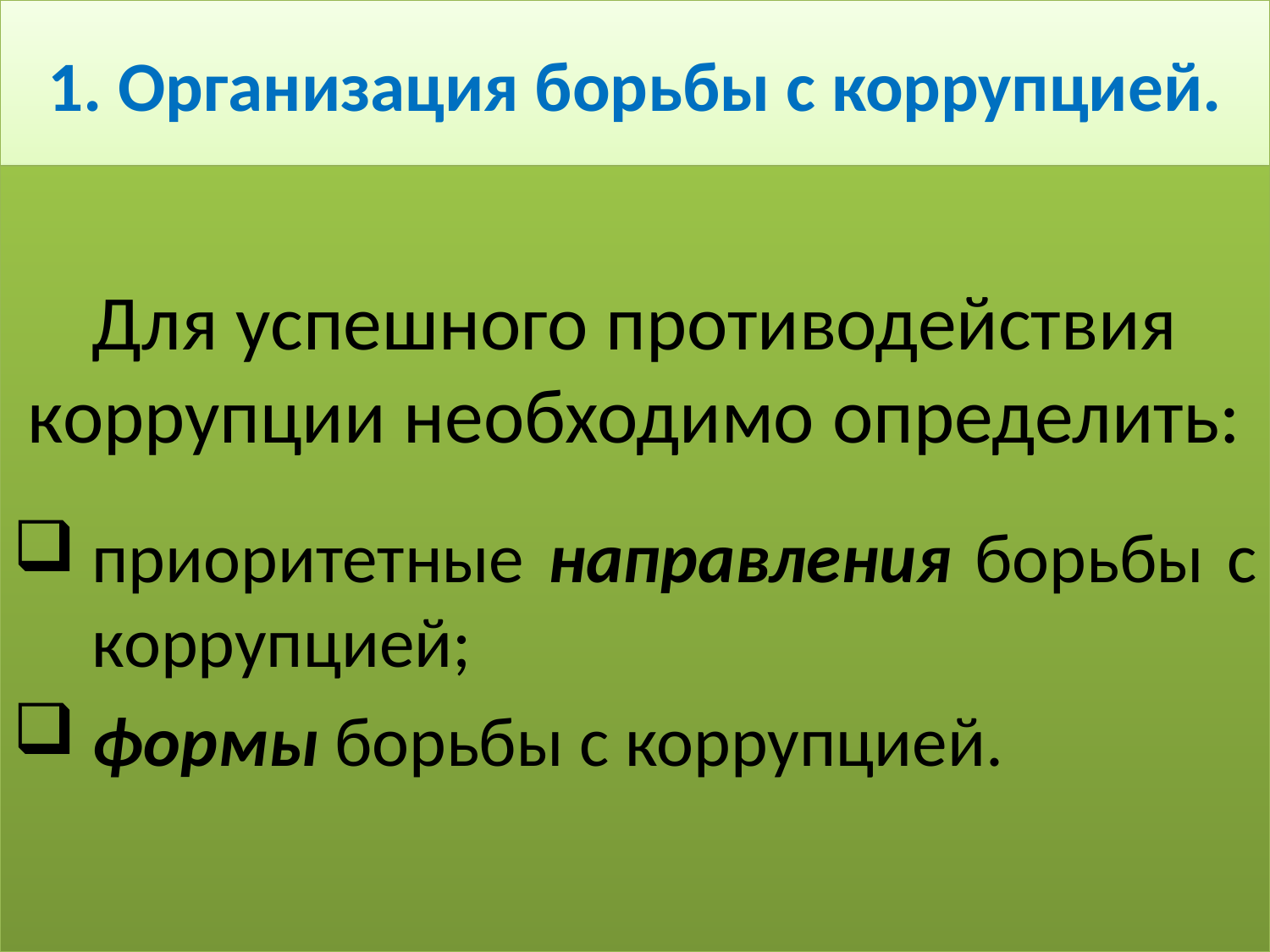

# 1. Организация борьбы с коррупцией.

Для успешного противодействия коррупции необходимо определить:

приоритетные направления борьбы с коррупцией;
формы борьбы с коррупцией.

2